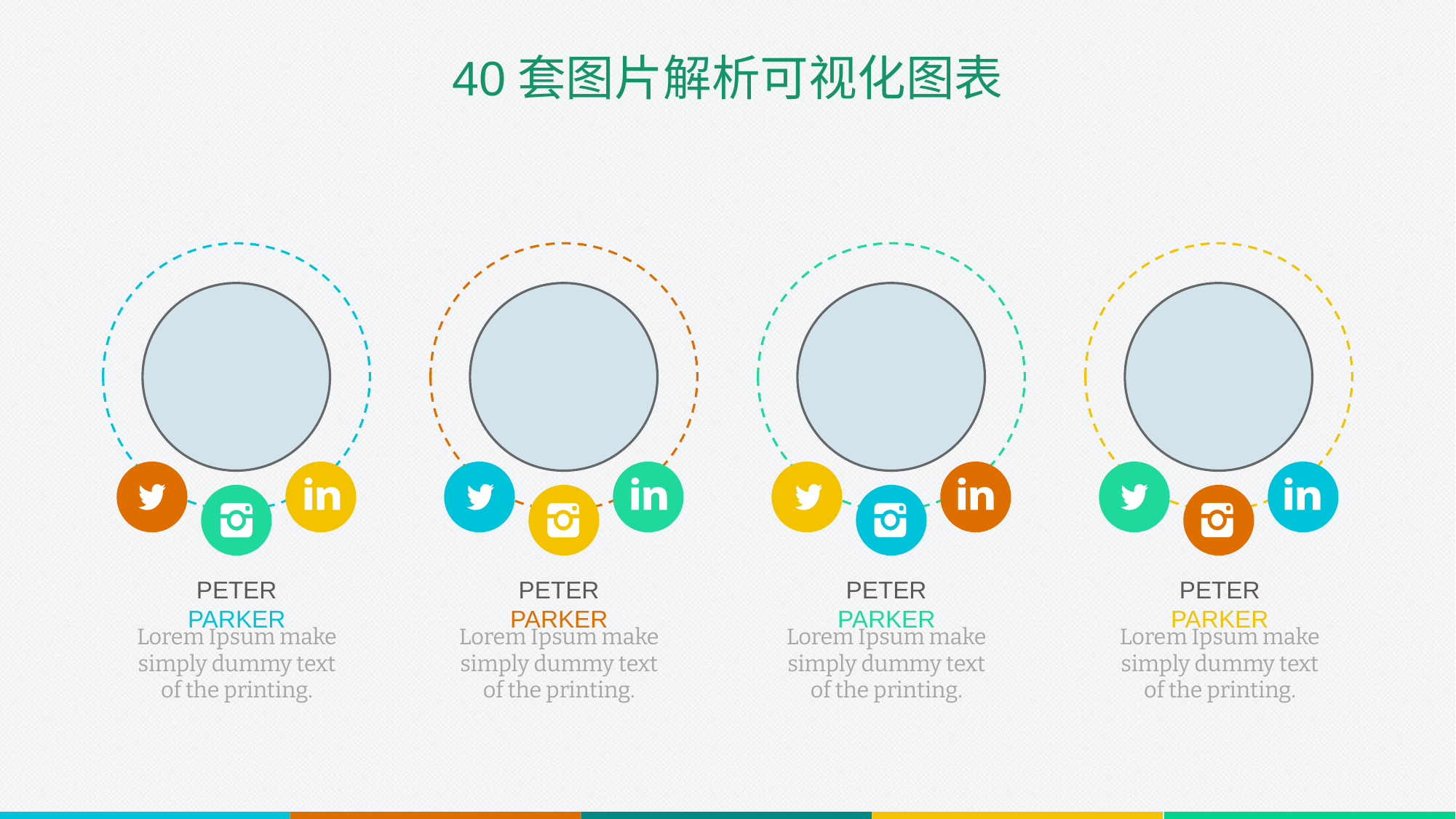

PETER PARKER
PETER PARKER
PETER PARKER
PETER PARKER
Lorem Ipsum make simply dummy text of the printing.
Lorem Ipsum make simply dummy text of the printing.
Lorem Ipsum make simply dummy text of the printing.
Lorem Ipsum make simply dummy text of the printing.